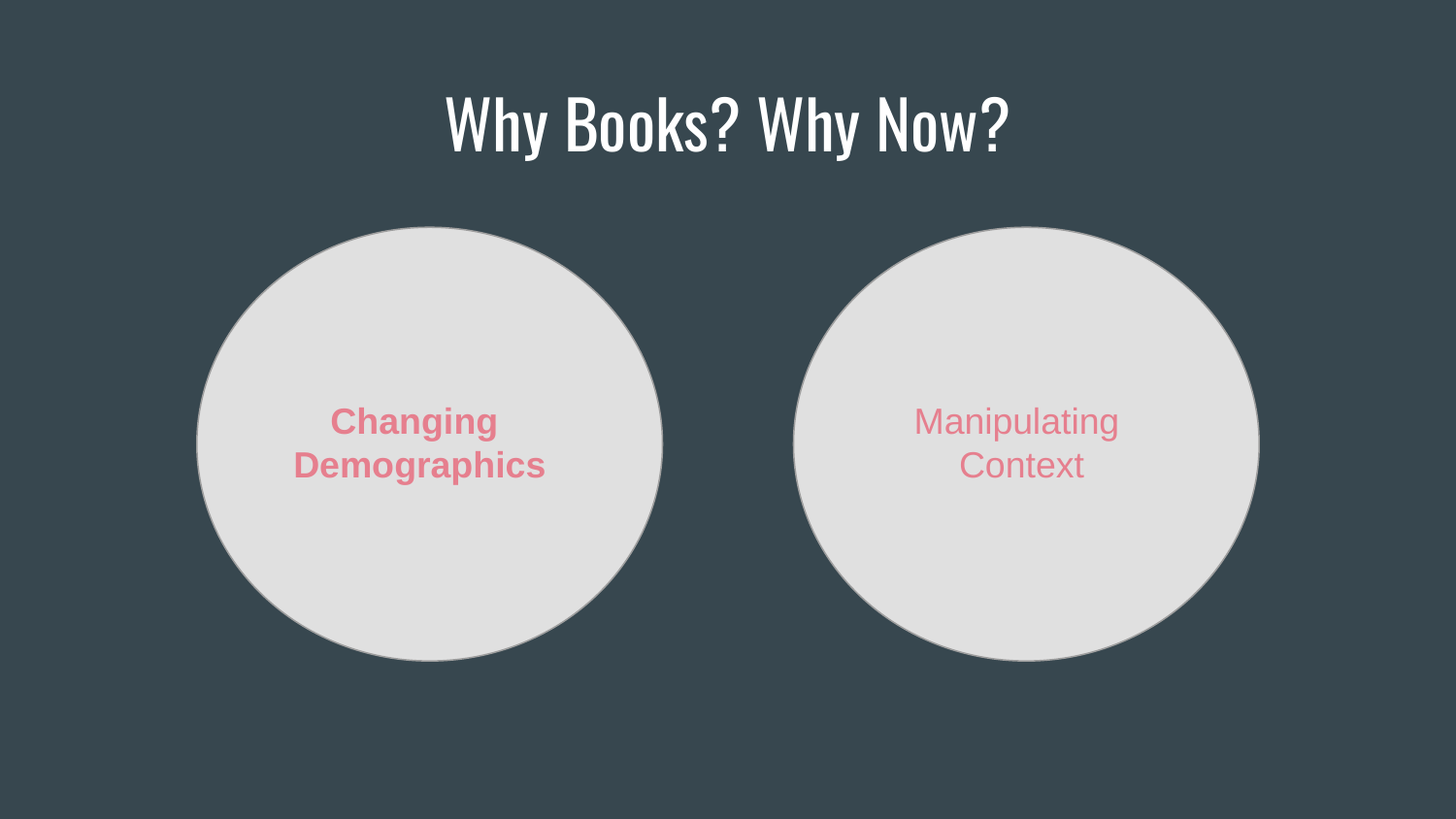

# Why Books? Why Now?

Changing
Demographics
Manipulating
Context